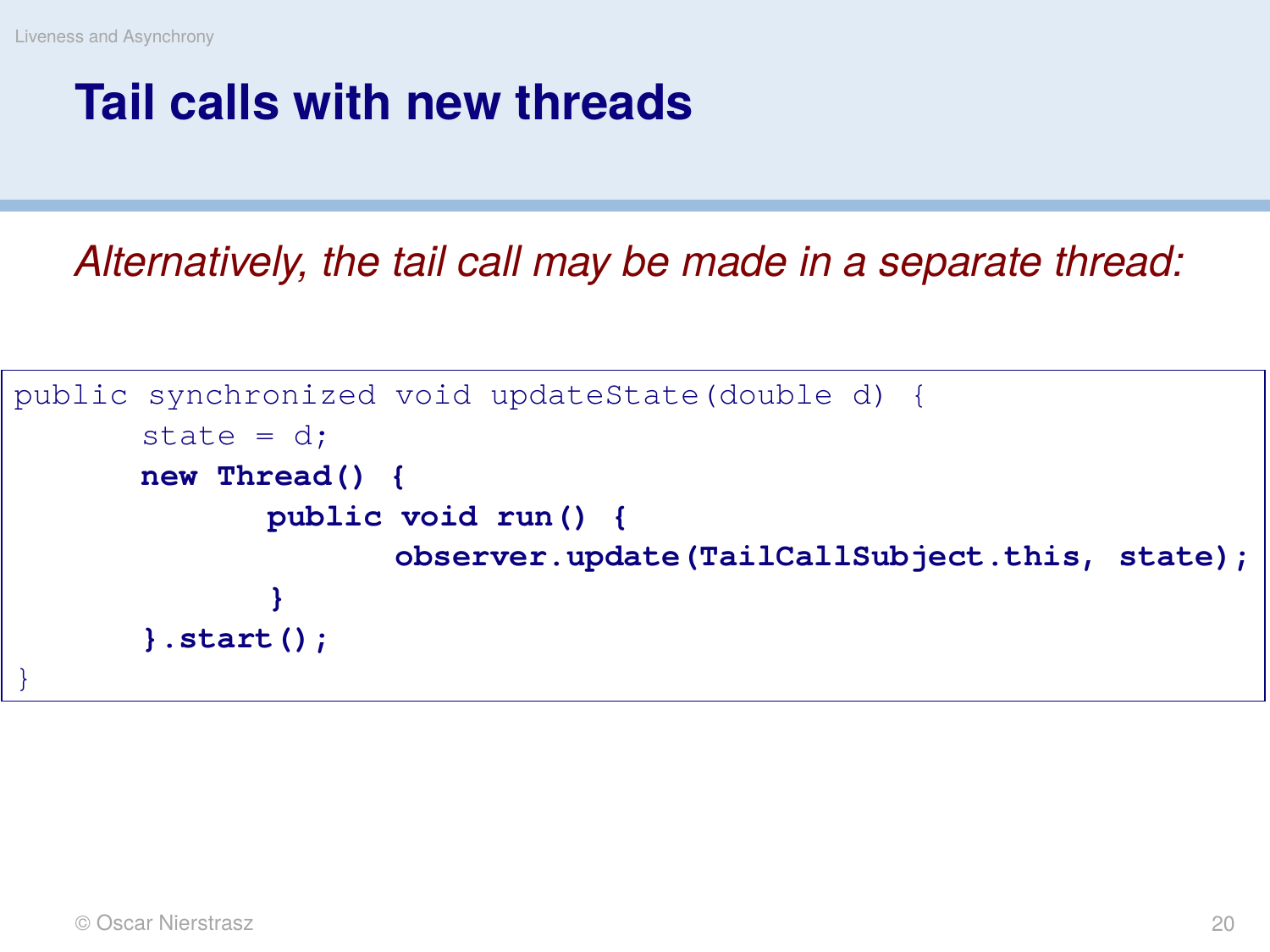

Liveness and Asynchrony
# Tail calls with new threads
Alternatively, the tail call may be made in a separate thread:
public synchronized void updateState(double d) {
	state = d;
	new Thread() {
		public void run() {
			observer.update(TailCallSubject.this, state);
		}
	}.start();
}
© Oscar Nierstrasz
20